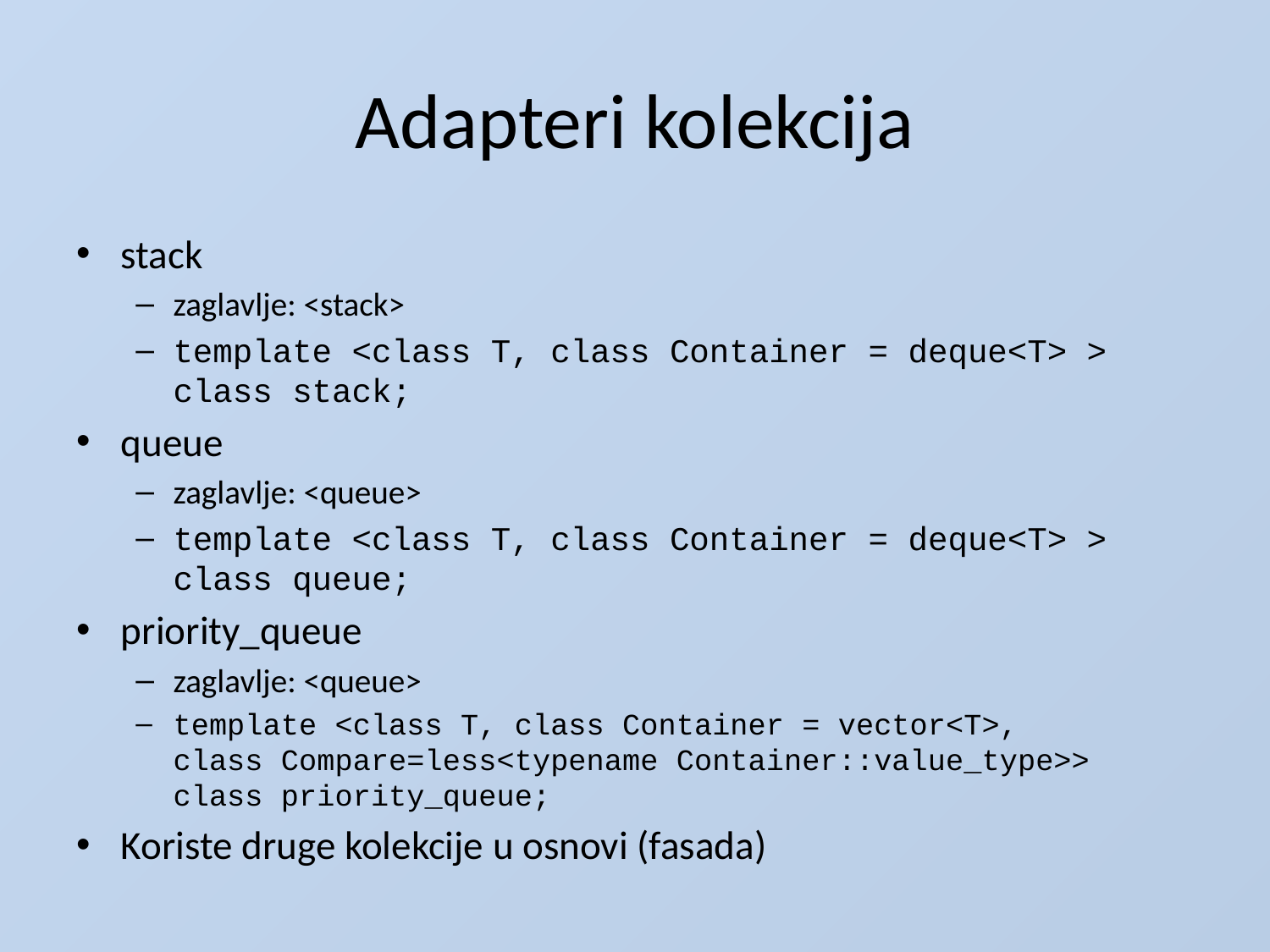

# Adapteri kolekcija
stack
zaglavlje: <stack>
template <class T, class Container = deque<T> > class stack;
queue
zaglavlje: <queue>
template <class T, class Container = deque<T> > class queue;
priority_queue
zaglavlje: <queue>
template <class T, class Container = vector<T>,
class Compare=less<typename Container::value_type>> class priority_queue;
Koriste druge kolekcije u osnovi (fasada)